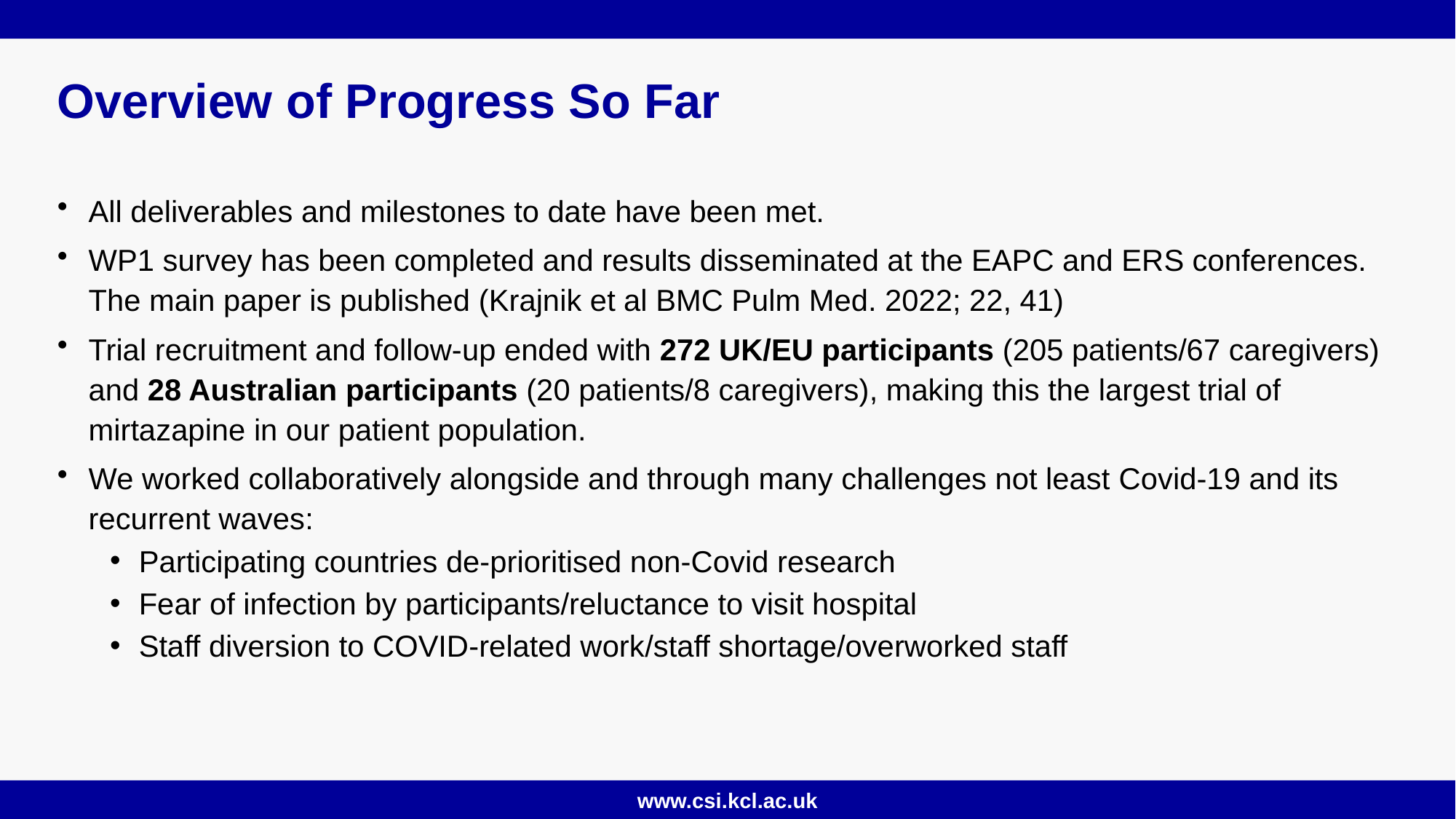

# Overview of Progress So Far

All deliverables and milestones to date have been met.
WP1 survey has been completed and results disseminated at the EAPC and ERS conferences. The main paper is published (Krajnik et al BMC Pulm Med. 2022; 22, 41)
Trial recruitment and follow-up ended with 272 UK/EU participants (205 patients/67 caregivers) and 28 Australian participants (20 patients/8 caregivers), making this the largest trial of mirtazapine in our patient population.
We worked collaboratively alongside and through many challenges not least Covid-19 and its recurrent waves​:
Participating countries de-prioritised non-Covid research​
Fear of infection by participants/reluctance to visit hospital ​
Staff diversion to COVID-related work​/staff shortage/overworked staff​
 ​